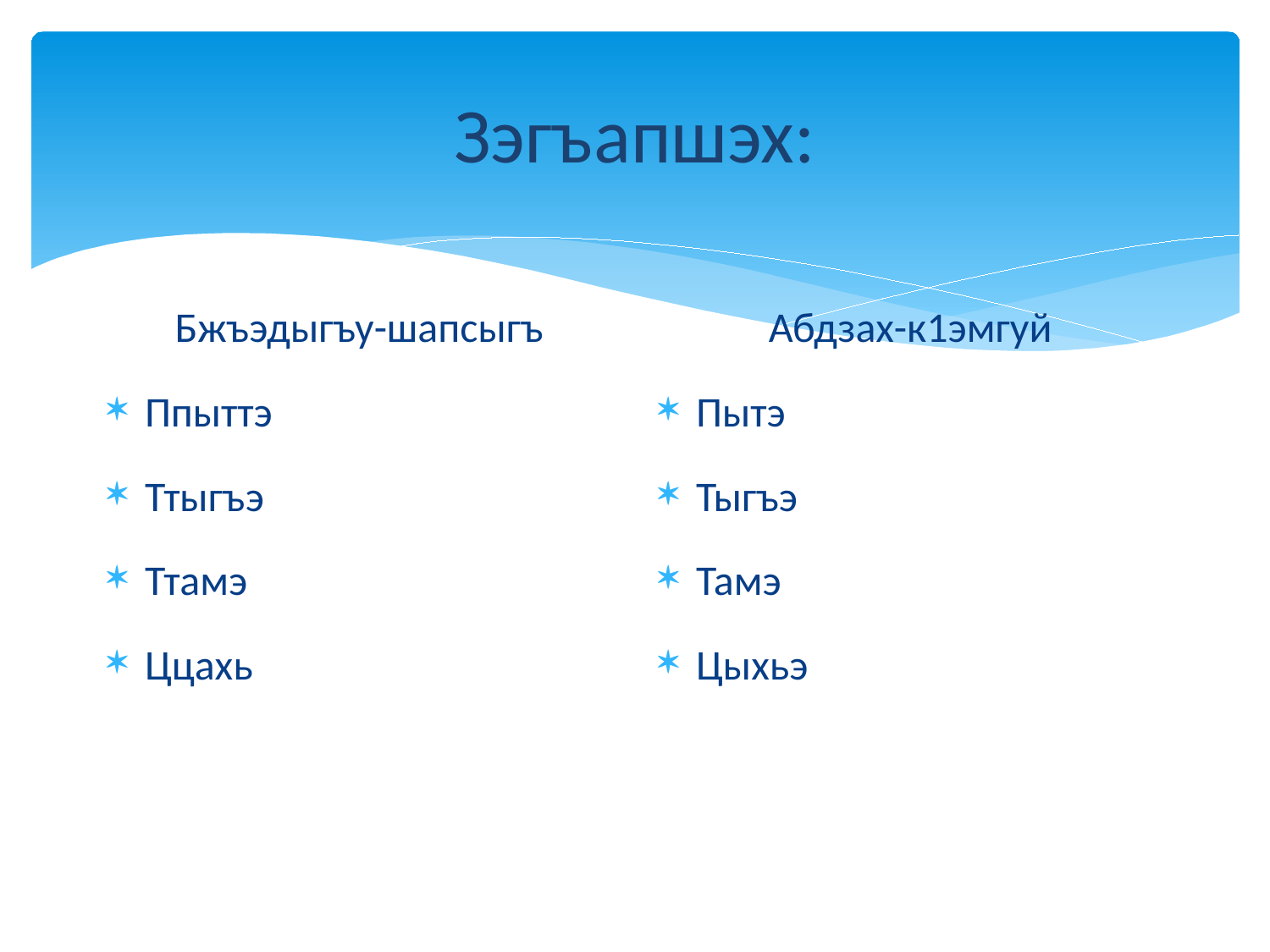

# Зэгъапшэх:
Бжъэдыгъу-шапсыгъ
Ппыттэ
Ттыгъэ
Ттамэ
Ццахь

Абдзах-к1эмгуй
Пытэ
Тыгъэ
Тамэ
Цыхьэ